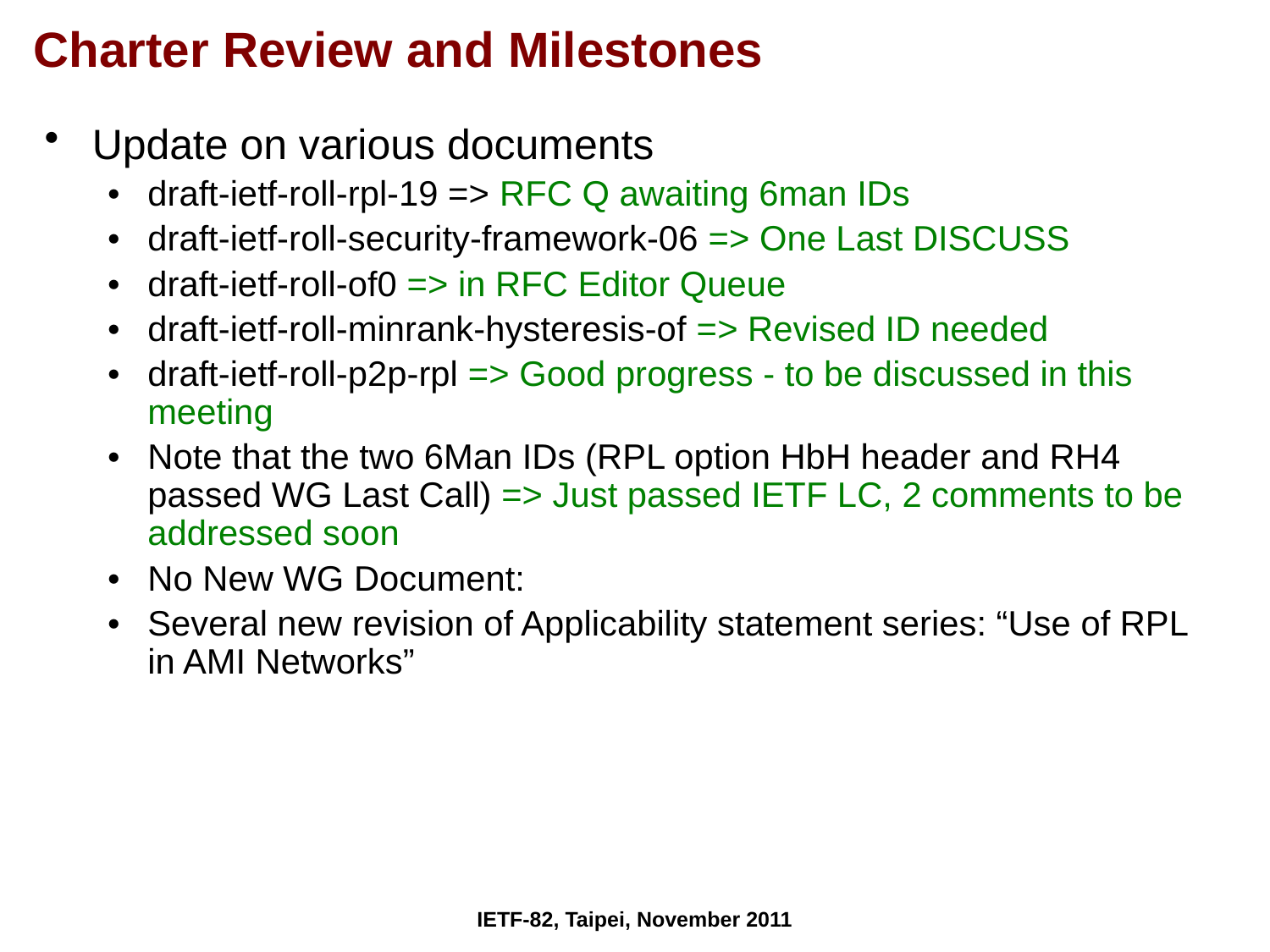

# Charter Review and Milestones
Update on various documents
draft-ietf-roll-rpl-19 => RFC Q awaiting 6man IDs
draft-ietf-roll-security-framework-06 => One Last DISCUSS
draft-ietf-roll-of0 => in RFC Editor Queue
draft-ietf-roll-minrank-hysteresis-of => Revised ID needed
draft-ietf-roll-p2p-rpl => Good progress - to be discussed in this meeting
Note that the two 6Man IDs (RPL option HbH header and RH4 passed WG Last Call) => Just passed IETF LC, 2 comments to be addressed soon
No New WG Document:
Several new revision of Applicability statement series: “Use of RPL in AMI Networks”

IETF-82, Taipei, November 2011